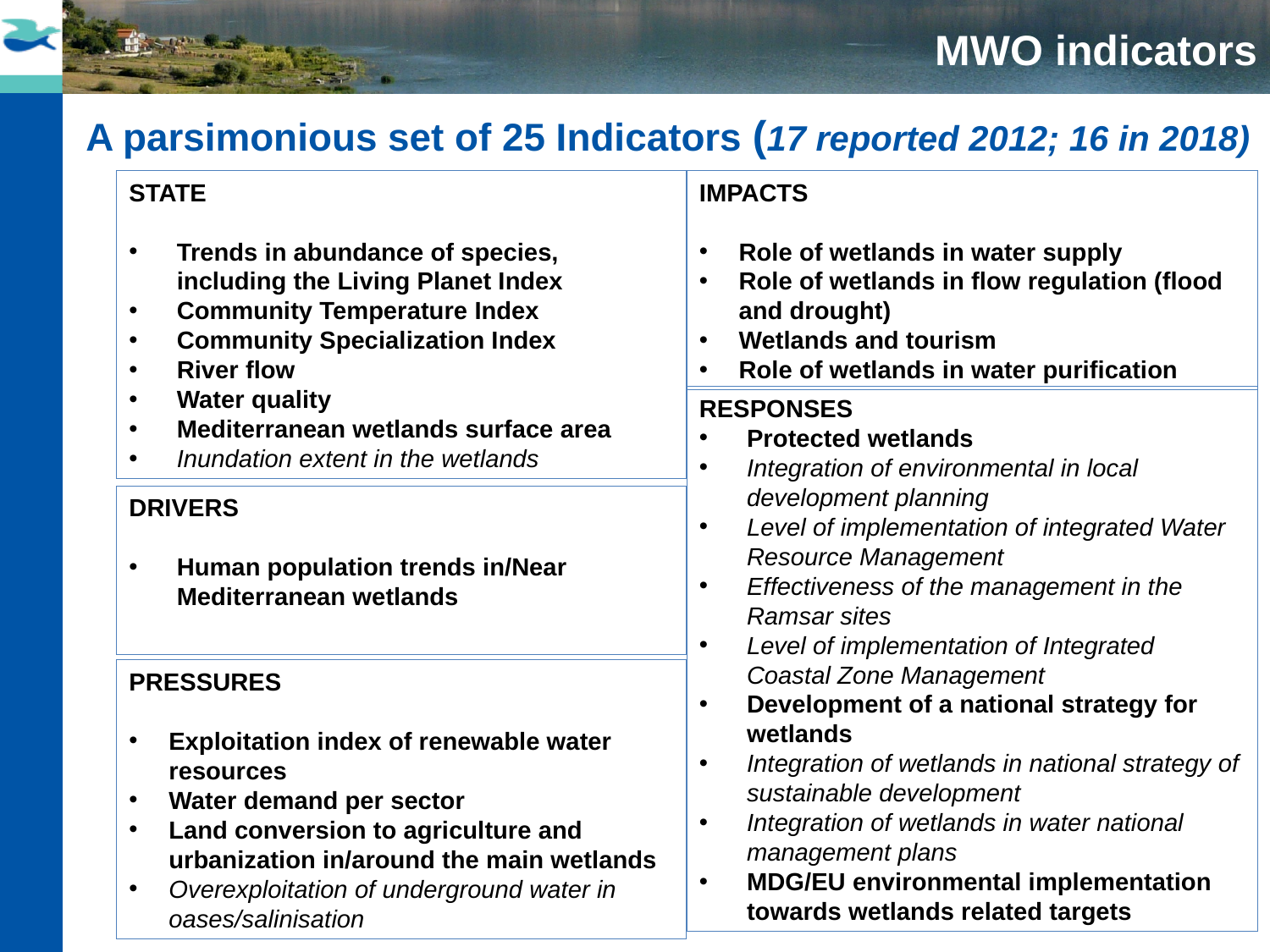

MWO indicators
A parsimonious set of 25 Indicators (17 reported 2012; 16 in 2018)

STATE

Trends in abundance of species, including the Living Planet Index
Community Temperature Index
Community Specialization Index
River flow
Water quality
Mediterranean wetlands surface area
Inundation extent in the wetlands
IMPACTS

Role of wetlands in water supply
Role of wetlands in flow regulation (flood and drought)
Wetlands and tourism
Role of wetlands in water purification
|  |  |
| --- | --- |
|  |  |
|  |  |
RESPONSES
Protected wetlands
Integration of environmental in local development planning
Level of implementation of integrated Water Resource Management
Effectiveness of the management in the Ramsar sites
Level of implementation of Integrated Coastal Zone Management
Development of a national strategy for wetlands
Integration of wetlands in national strategy of sustainable development
Integration of wetlands in water national management plans
MDG/EU environmental implementation towards wetlands related targets
DRIVERS

Human population trends in/Near Mediterranean wetlands

PRESSURES

Exploitation index of renewable water resources
Water demand per sector
Land conversion to agriculture and urbanization in/around the main wetlands
Overexploitation of underground water in oases/salinisation